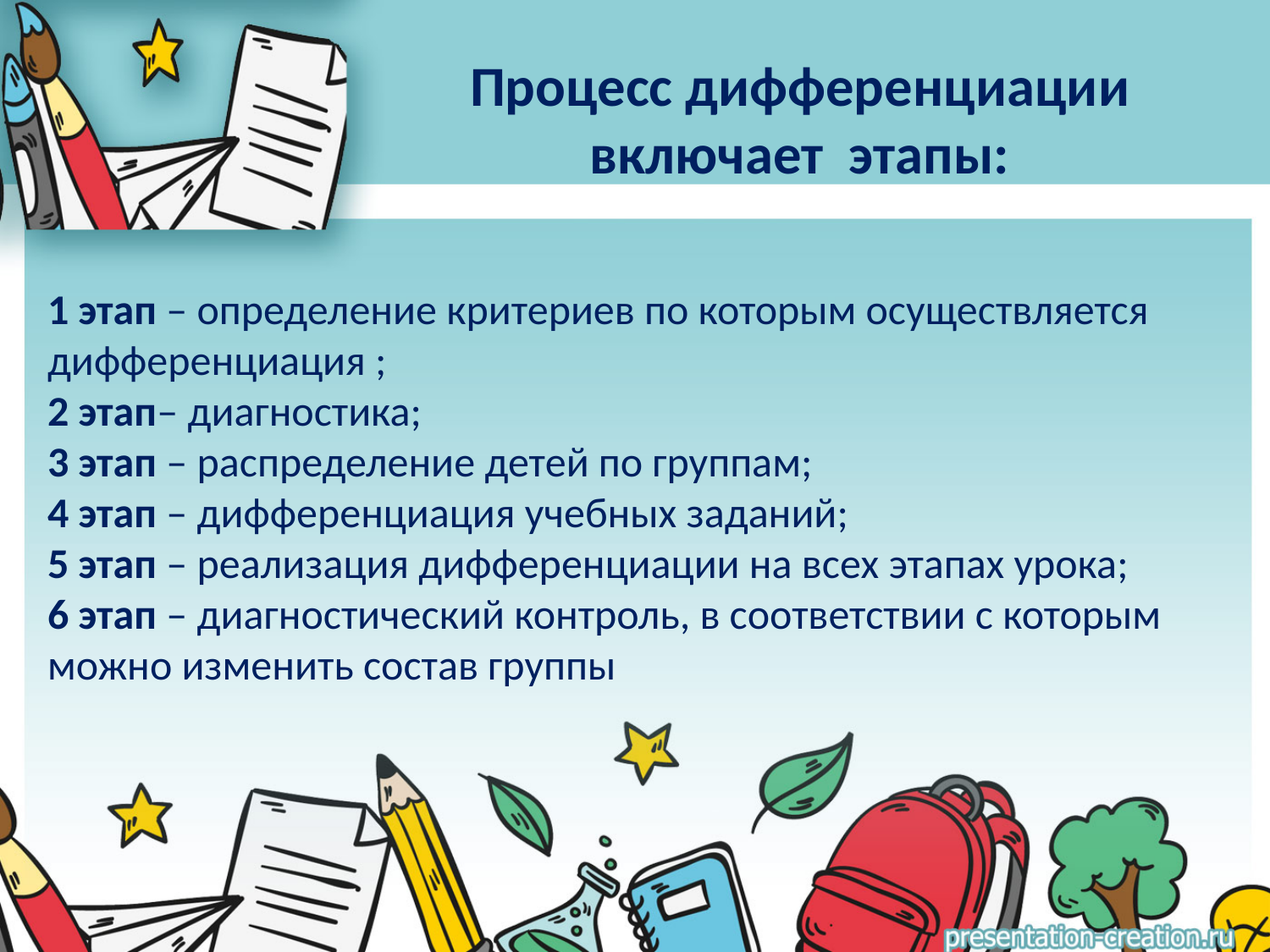

# Процесс дифференциации включает  этапы:
1 этап – определение критериев по которым осуществляется дифференциация ;
2 этап– диагностика;
3 этап – распределение детей по группам;
4 этап – дифференциация учебных заданий;
5 этап – реализация дифференциации на всех этапах урока;
6 этап – диагностический контроль, в соответствии с которым можно изменить состав группы